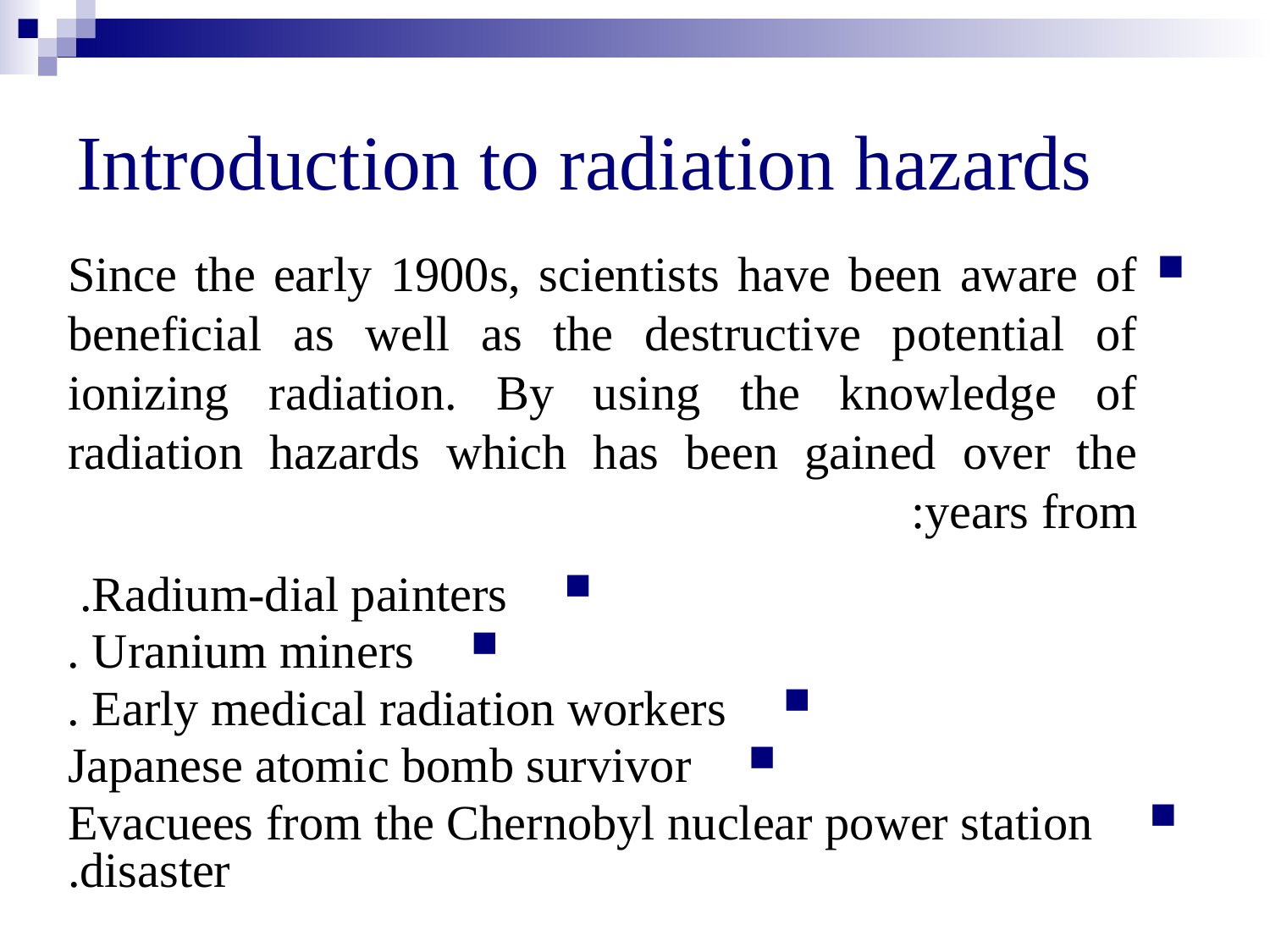

# Introduction to radiation hazards
Since the early 1900s, scientists have been aware of beneficial as well as the destructive potential of ionizing radiation. By using the knowledge of radiation hazards which has been gained over the years from:

Radium-dial painters.
Uranium miners .
Early medical radiation workers .
Japanese atomic bomb survivor
Evacuees from the Chernobyl nuclear power station disaster.